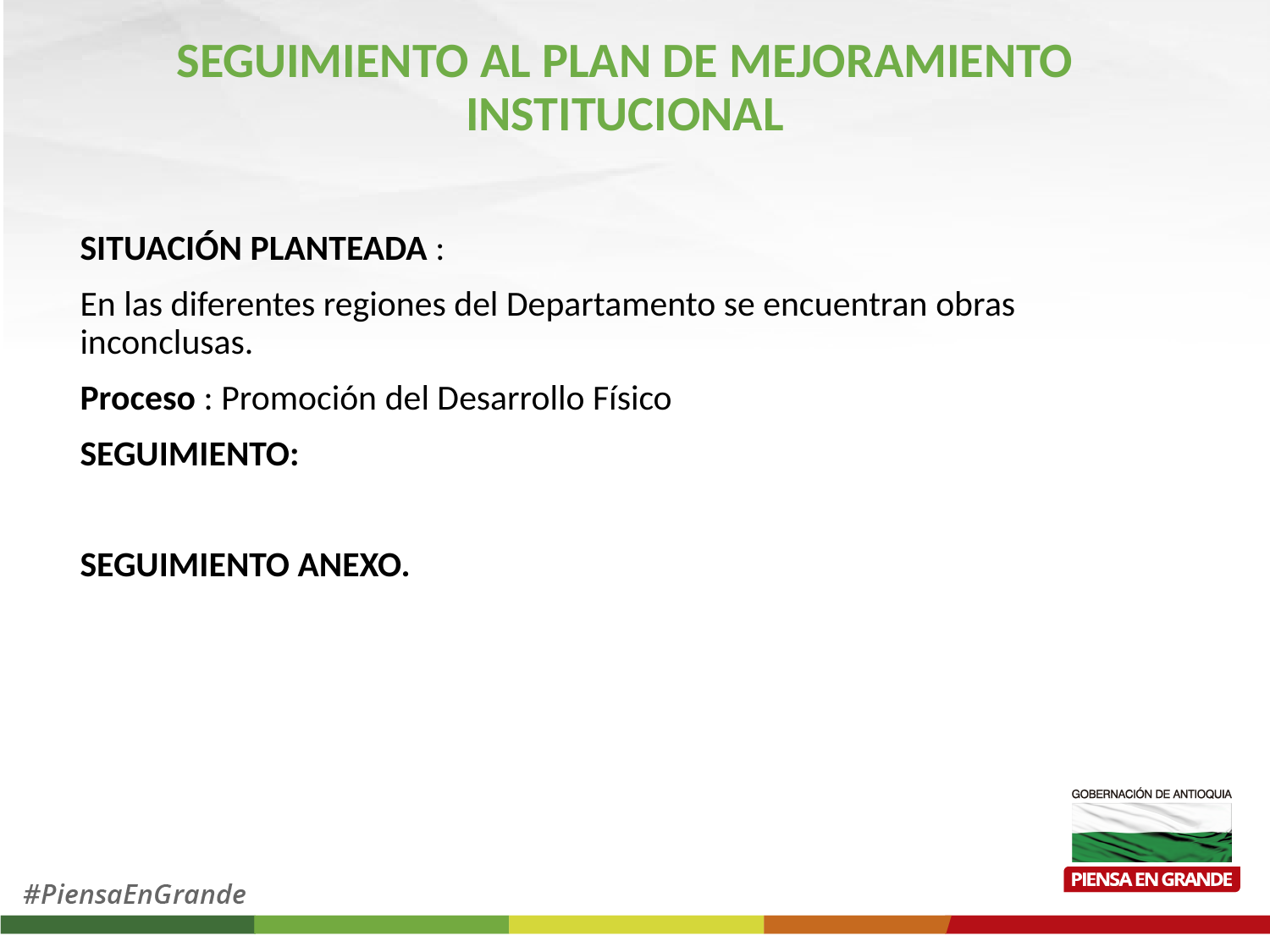

# SEGUIMIENTO AL PLAN DE MEJORAMIENTO INSTITUCIONAL
SITUACIÓN PLANTEADA :
En las diferentes regiones del Departamento se encuentran obras inconclusas.
Proceso : Promoción del Desarrollo Físico
SEGUIMIENTO:

SEGUIMIENTO ANEXO.